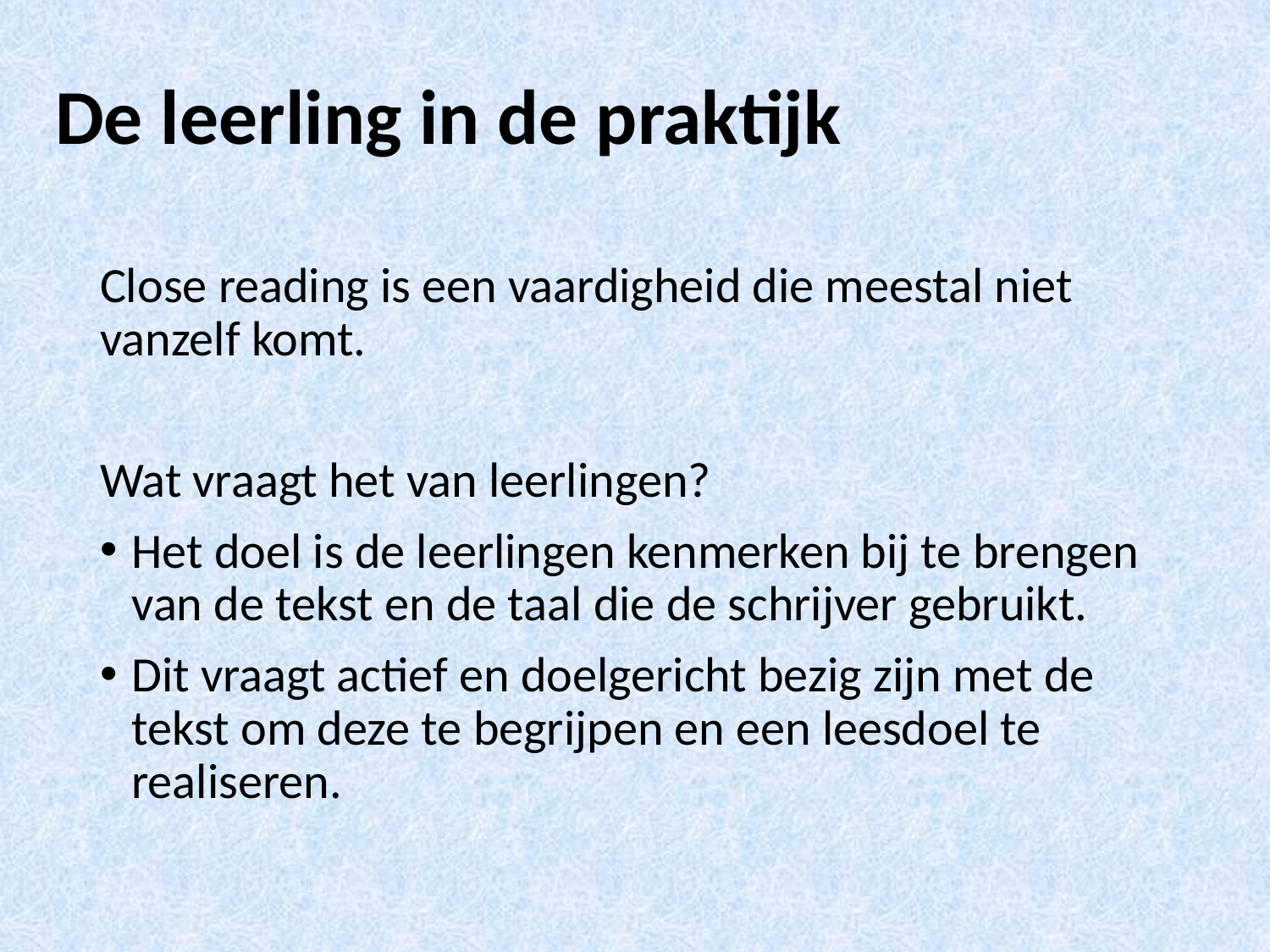

# De leerling in de praktijk
Close reading is een vaardigheid die meestal niet vanzelf komt.

Wat vraagt het van leerlingen?
Het doel is de leerlingen kenmerken bij te brengen van de tekst en de taal die de schrijver gebruikt.
Dit vraagt actief en doelgericht bezig zijn met de tekst om deze te begrijpen en een leesdoel te realiseren.